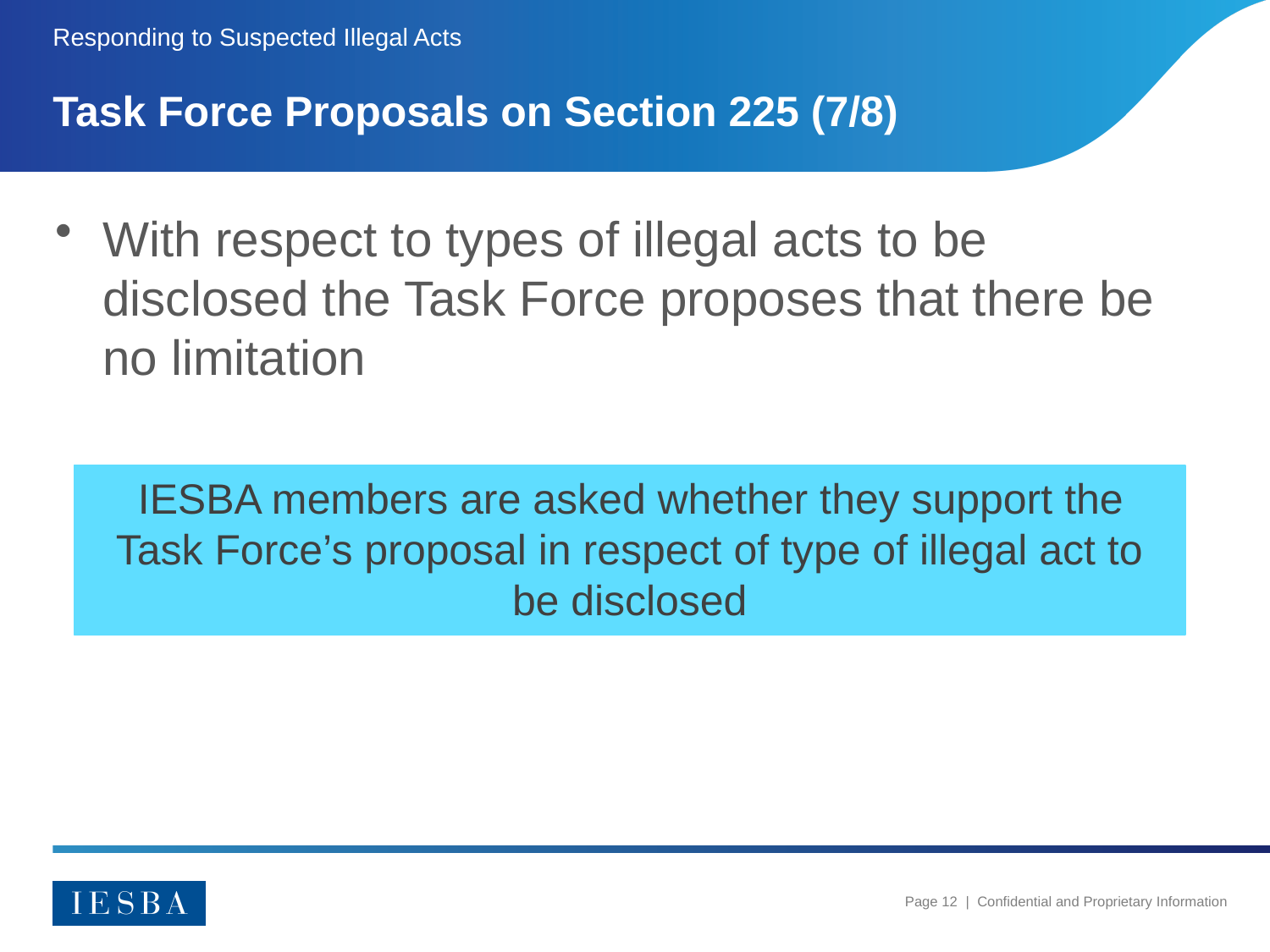

Responding to Suspected Illegal Acts

# Task Force Proposals on Section 225 (7/8)
With respect to types of illegal acts to be disclosed the Task Force proposes that there be no limitation
IESBA members are asked whether they support the Task Force’s proposal in respect of type of illegal act to be disclosed